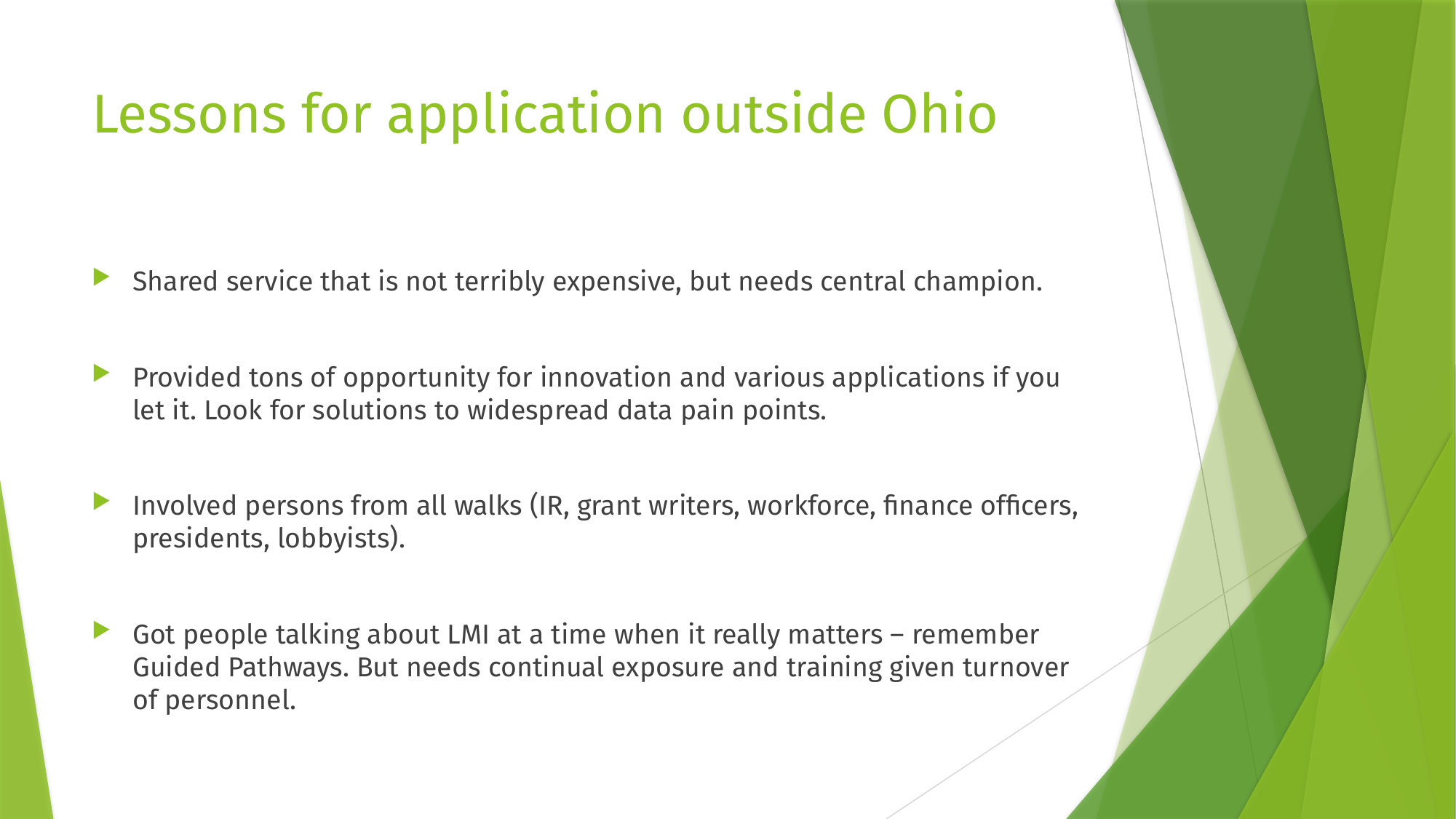

# Lessons for application outside Ohio
Shared service that is not terribly expensive, but needs central champion.

Provided tons of opportunity for innovation and various applications if you let it. Look for solutions to widespread data pain points.

Involved persons from all walks (IR, grant writers, workforce, finance officers, presidents, lobbyists).

Got people talking about LMI at a time when it really matters – remember Guided Pathways. But needs continual exposure and training given turnover of personnel.